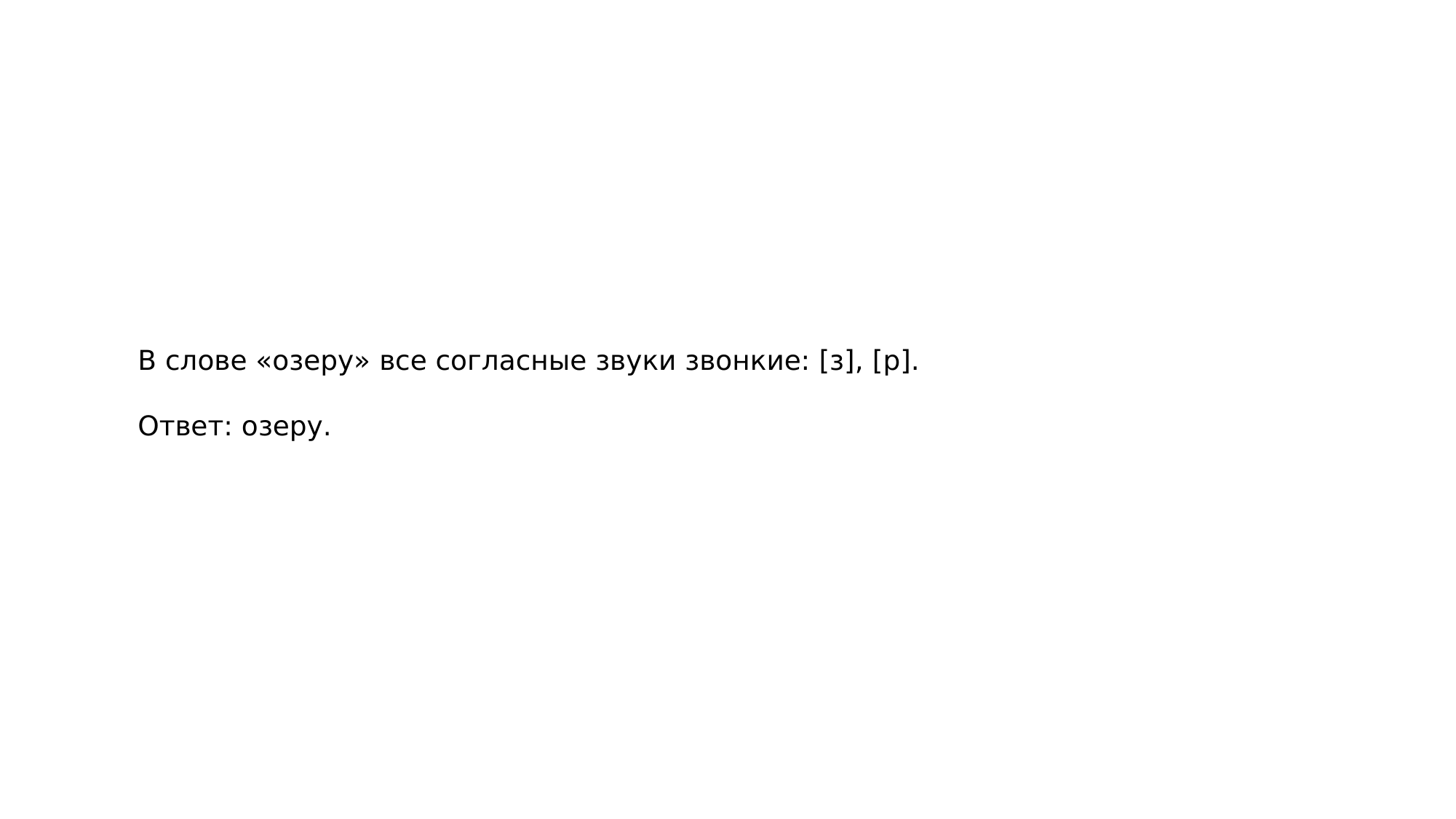

В слове «озеру» все согласные звуки звонкие: [з], [р].

Ответ: озеру.